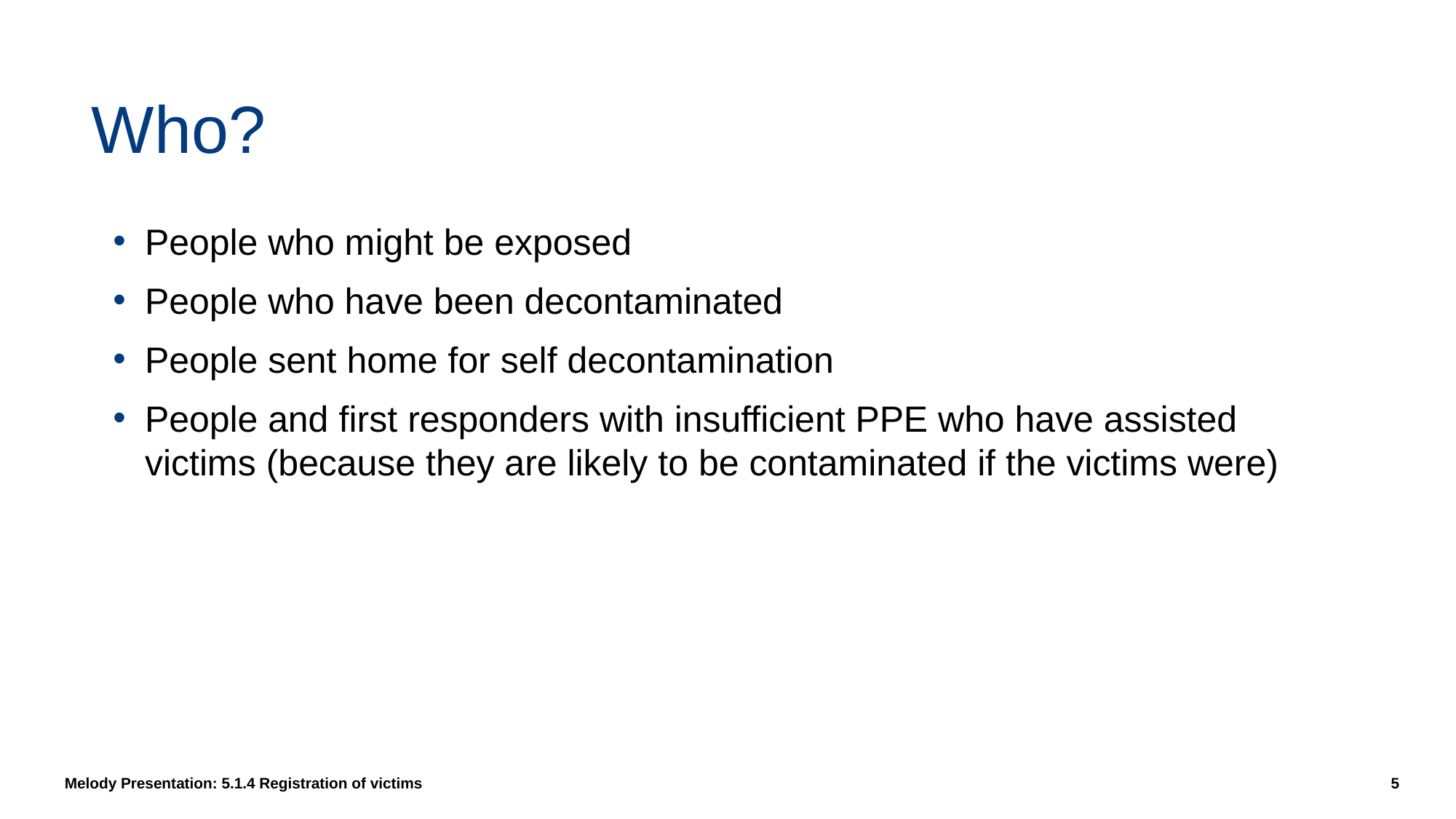

# Who?
People who might be exposed
People who have been decontaminated
People sent home for self decontamination
People and first responders with insufficient PPE who have assisted victims (because they are likely to be contaminated if the victims were)

Melody Presentation: 5.1.4 Registration of victims
5